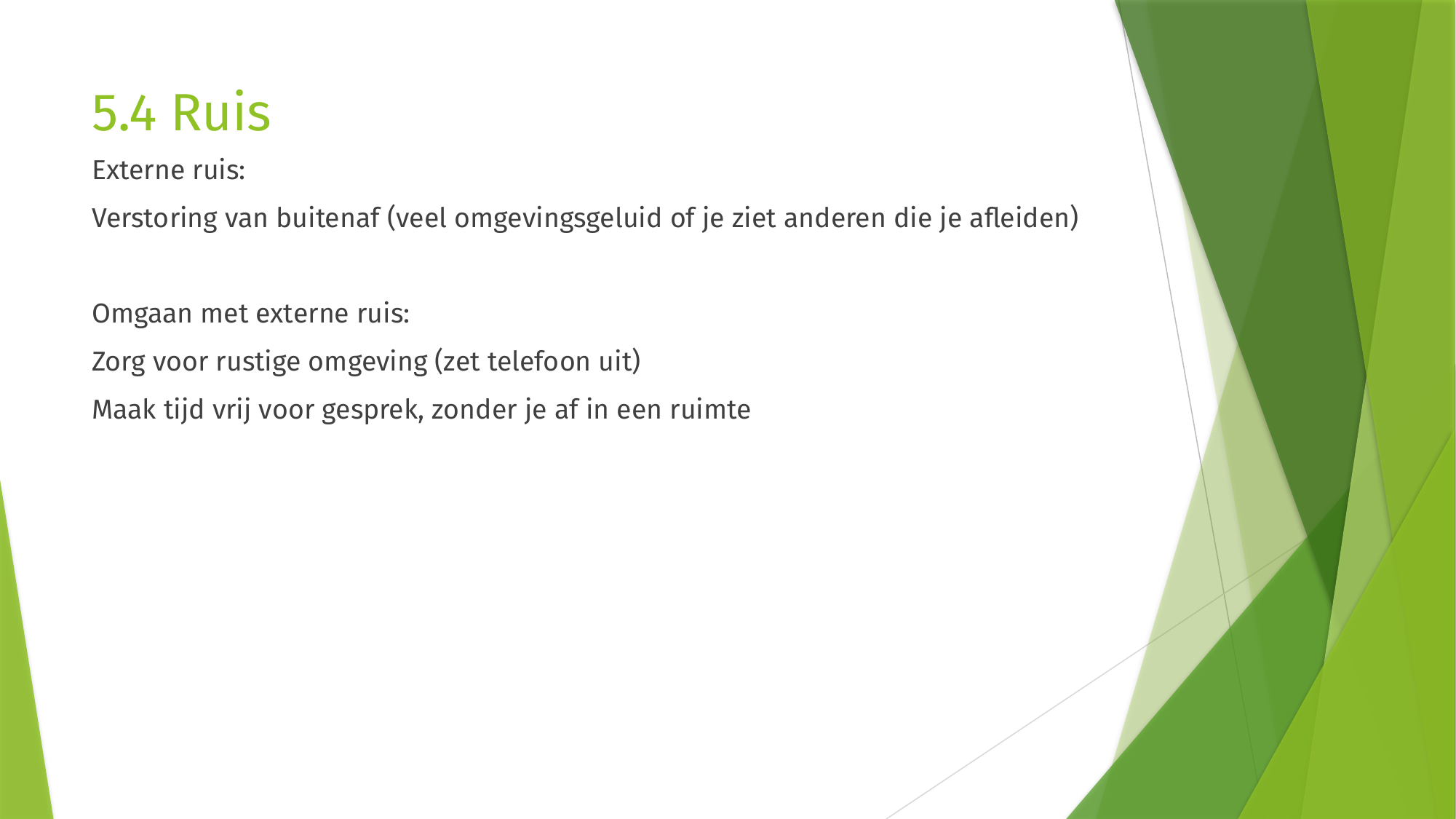

# 5.4 Ruis
Externe ruis:
Verstoring van buitenaf (veel omgevingsgeluid of je ziet anderen die je afleiden)

Omgaan met externe ruis:
Zorg voor rustige omgeving (zet telefoon uit)
Maak tijd vrij voor gesprek, zonder je af in een ruimte